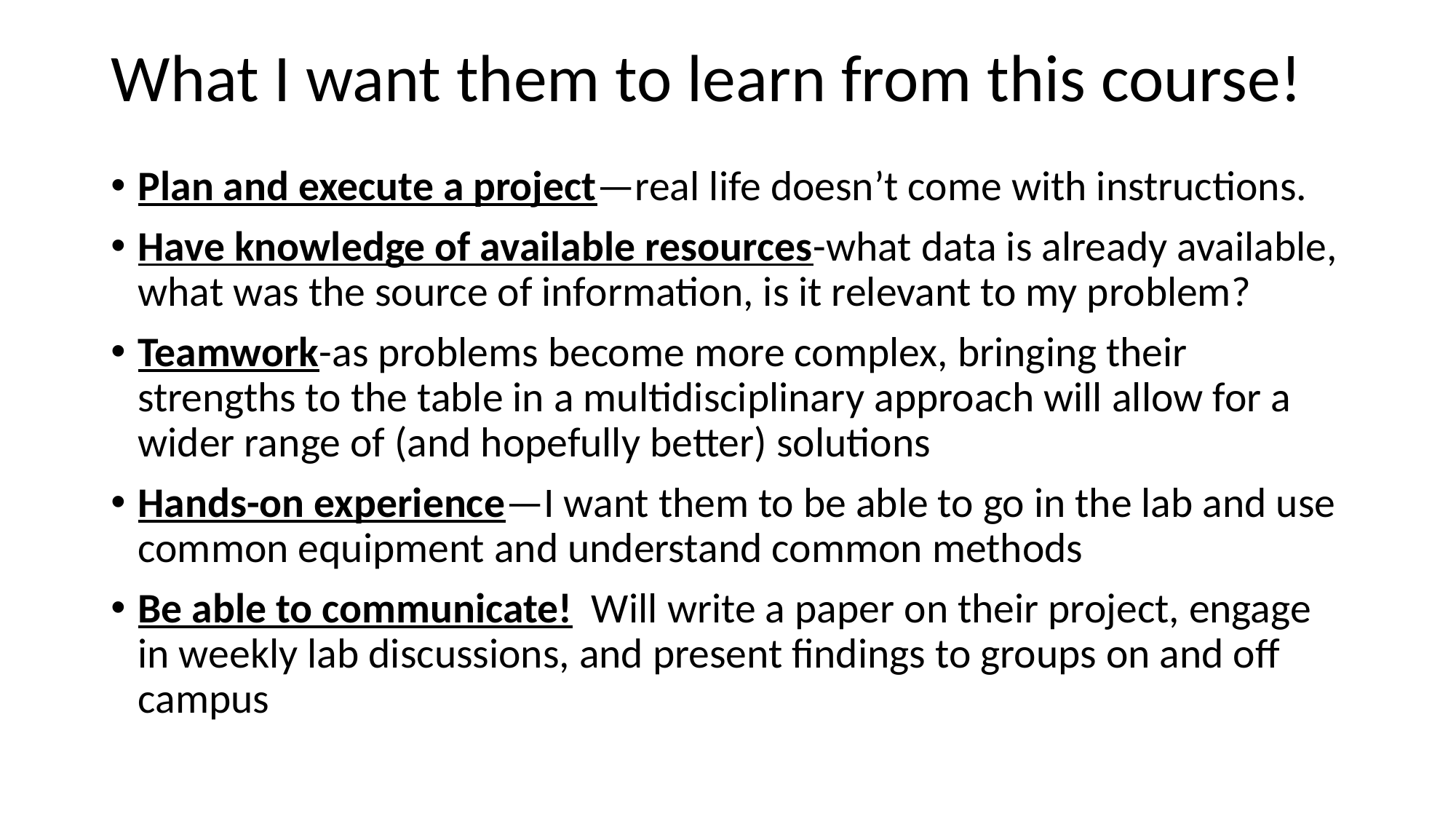

# What I want them to learn from this course!
Plan and execute a project—real life doesn’t come with instructions.
Have knowledge of available resources-what data is already available, what was the source of information, is it relevant to my problem?
Teamwork-as problems become more complex, bringing their strengths to the table in a multidisciplinary approach will allow for a wider range of (and hopefully better) solutions
Hands-on experience—I want them to be able to go in the lab and use common equipment and understand common methods
Be able to communicate!  Will write a paper on their project, engage in weekly lab discussions, and present findings to groups on and off campus